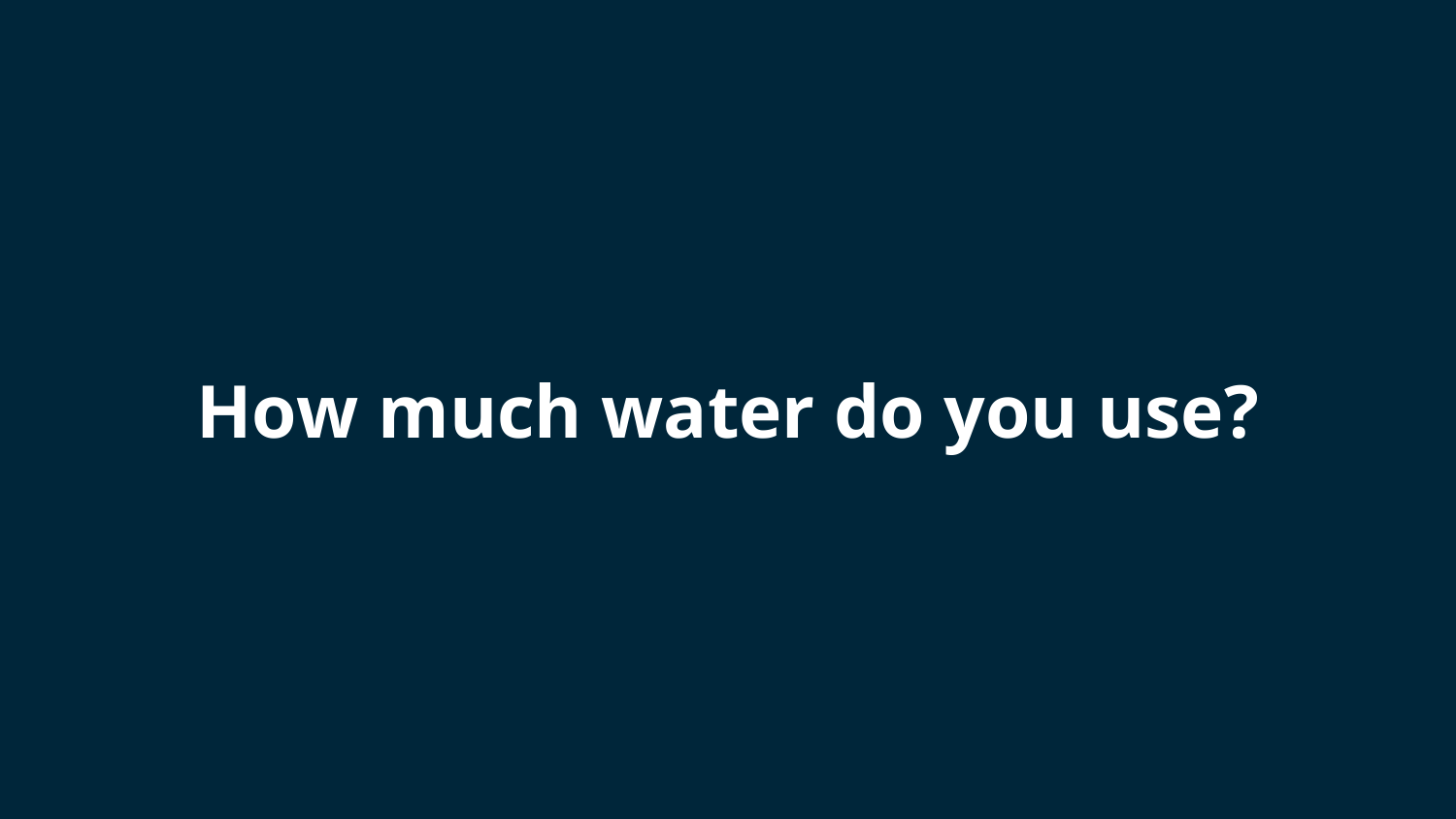

# How much water do you use?